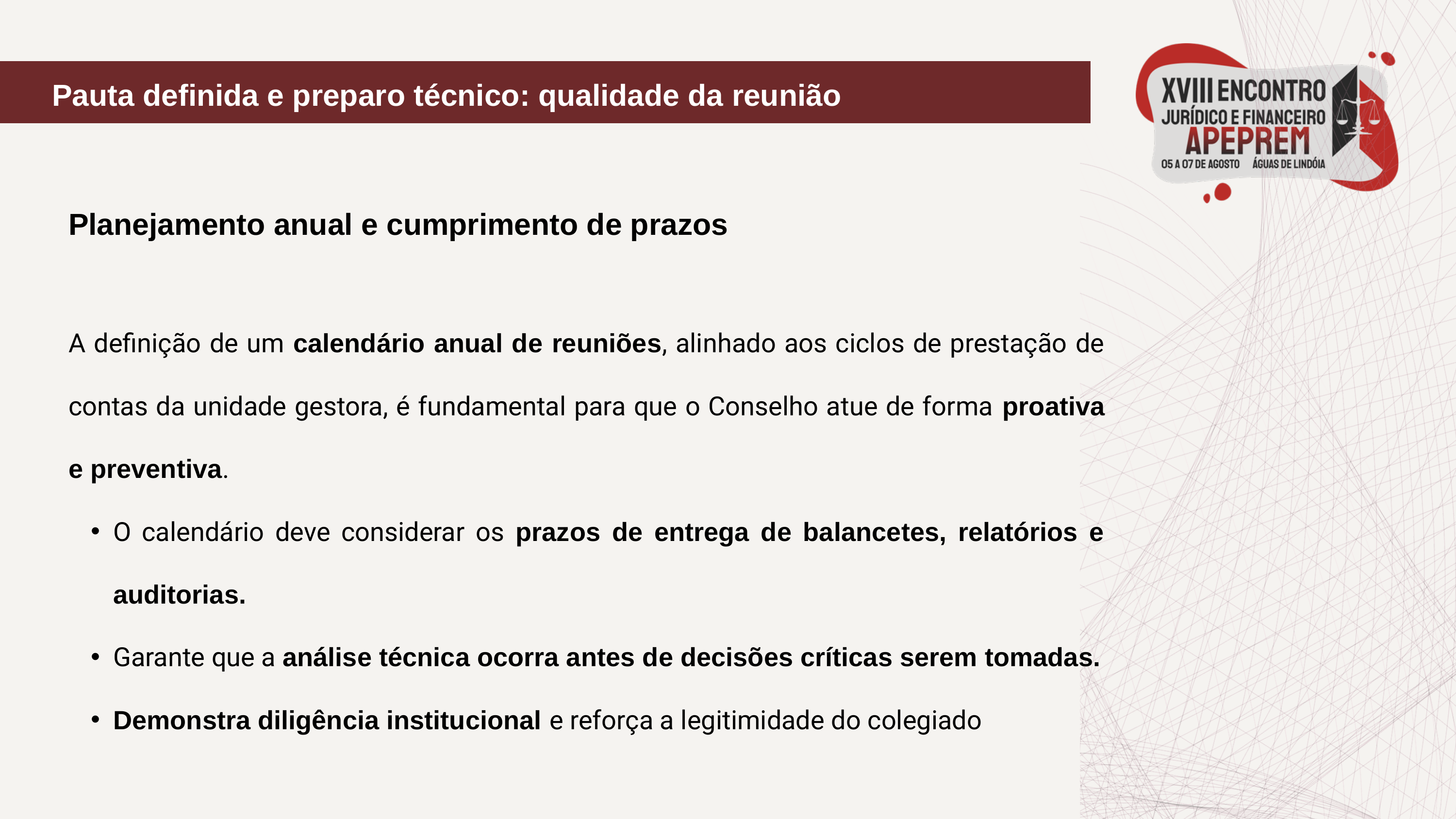

Pauta definida e preparo técnico: qualidade da reunião
Planejamento anual e cumprimento de prazos
A definição de um calendário anual de reuniões, alinhado aos ciclos de prestação de contas da unidade gestora, é fundamental para que o Conselho atue de forma proativa e preventiva.
O calendário deve considerar os prazos de entrega de balancetes, relatórios e auditorias.
Garante que a análise técnica ocorra antes de decisões críticas serem tomadas.
Demonstra diligência institucional e reforça a legitimidade do colegiado